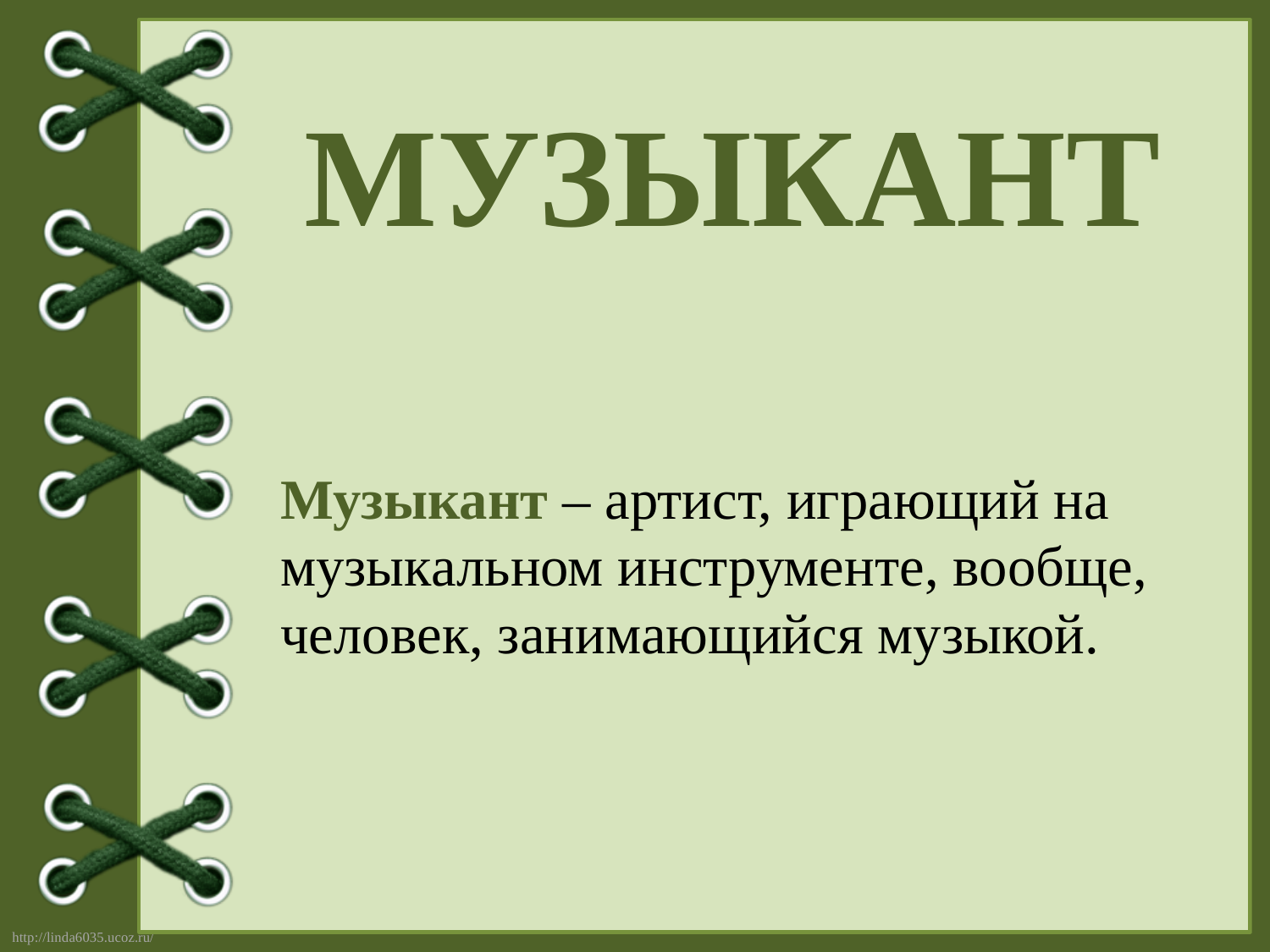

МУЗЫКАНТ
Музыкант – артист, играющий на музыкальном инструменте, вообще, человек, занимающийся музыкой.